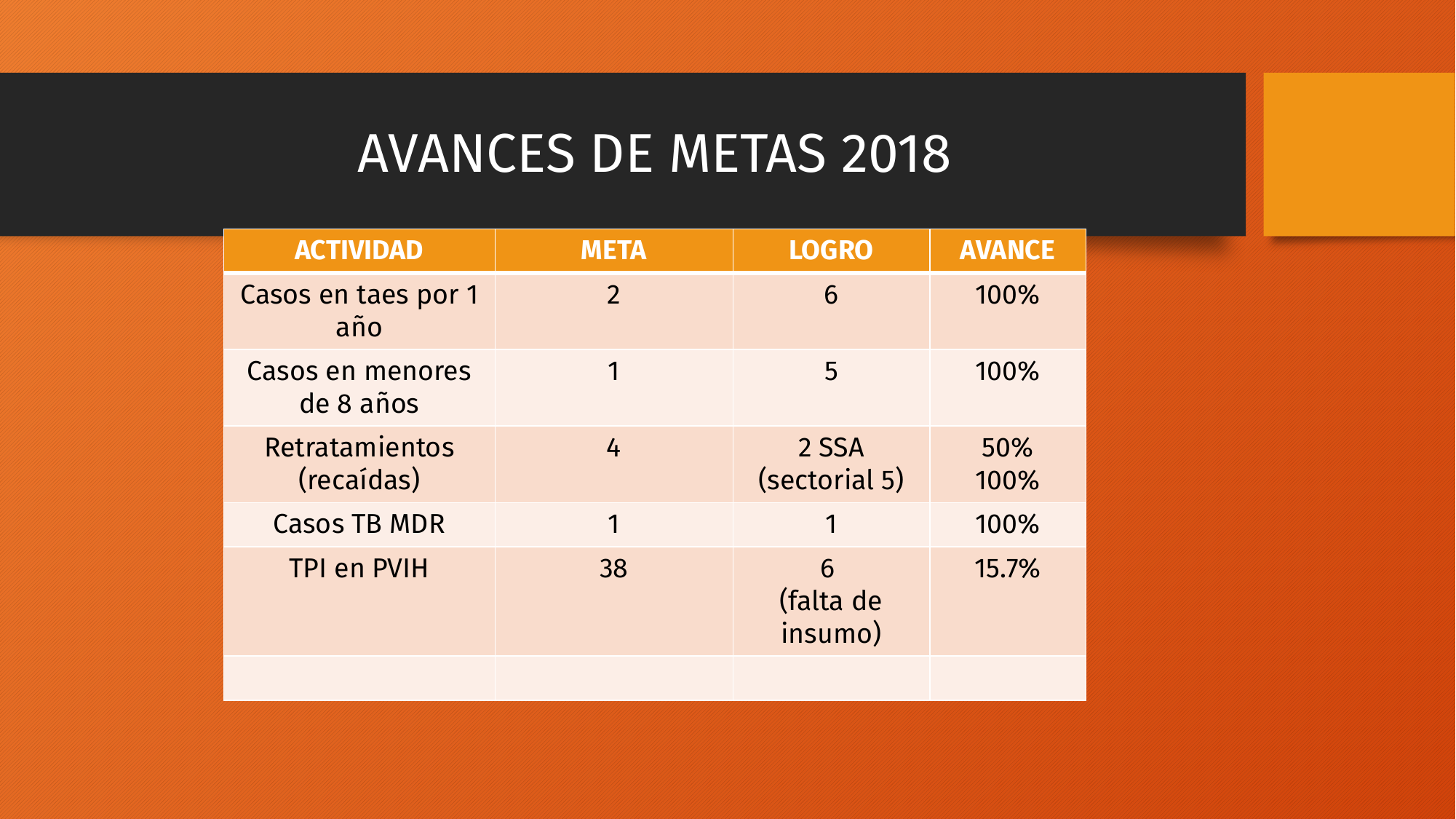

# AVANCES DE METAS 2018
| ACTIVIDAD | META | LOGRO | AVANCE |
| --- | --- | --- | --- |
| Casos en taes por 1 año | 2 | 6 | 100% |
| Casos en menores de 8 años | 1 | 5 | 100% |
| Retratamientos (recaídas) | 4 | 2 SSA (sectorial 5) | 50% 100% |
| Casos TB MDR | 1 | 1 | 100% |
| TPI en PVIH | 38 | 6 (falta de insumo) | 15.7% |
|  |  |  |  |